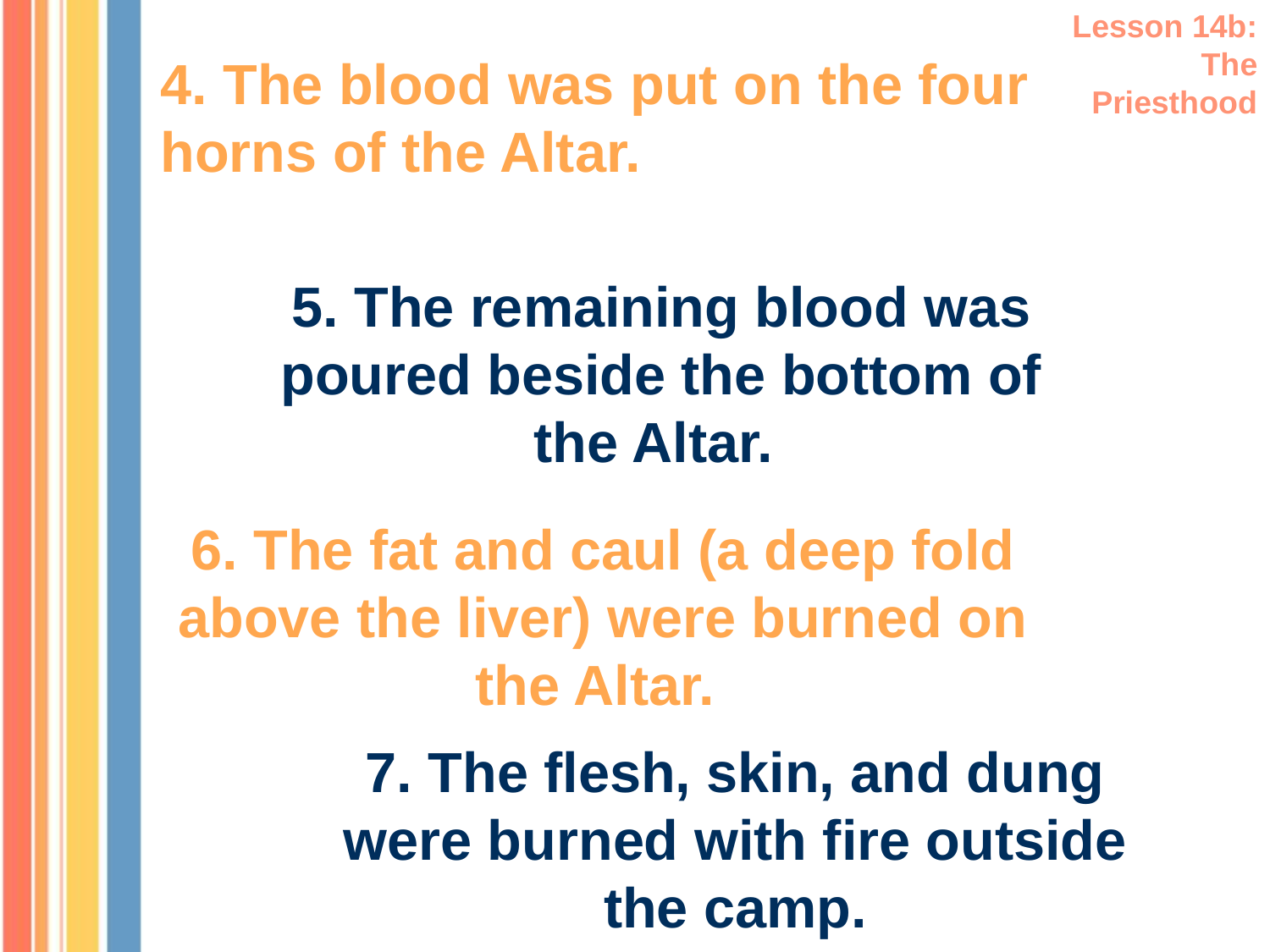

Lesson 14b: The Priesthood
4. The blood was put on the four horns of the Altar.
5. The remaining blood was poured beside the bottom of the Altar.
6. The fat and caul (a deep fold above the liver) were burned on the Altar.
7. The flesh, skin, and dung were burned with fire outside the camp.